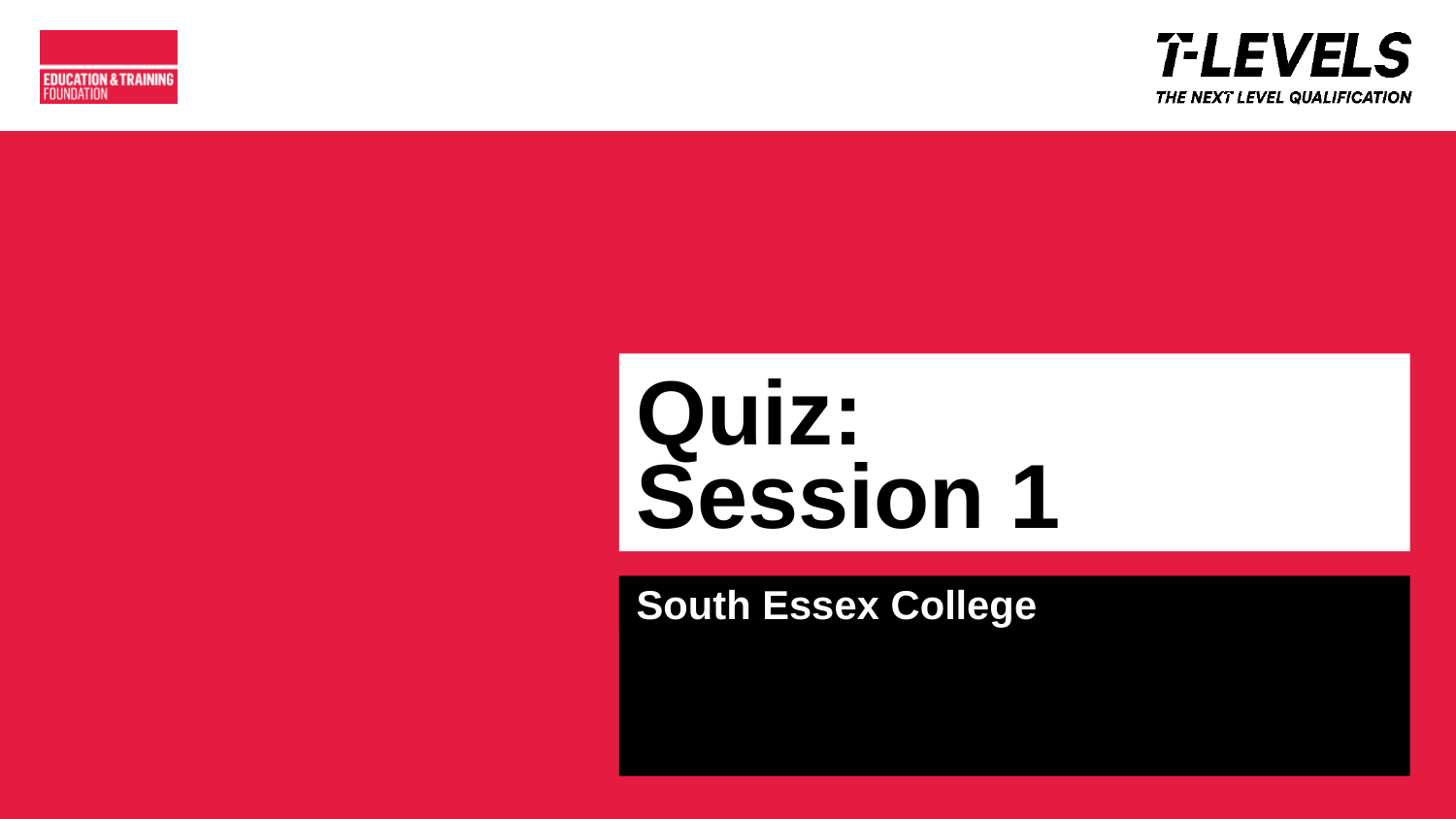

# Quiz: Session 1
South Essex College